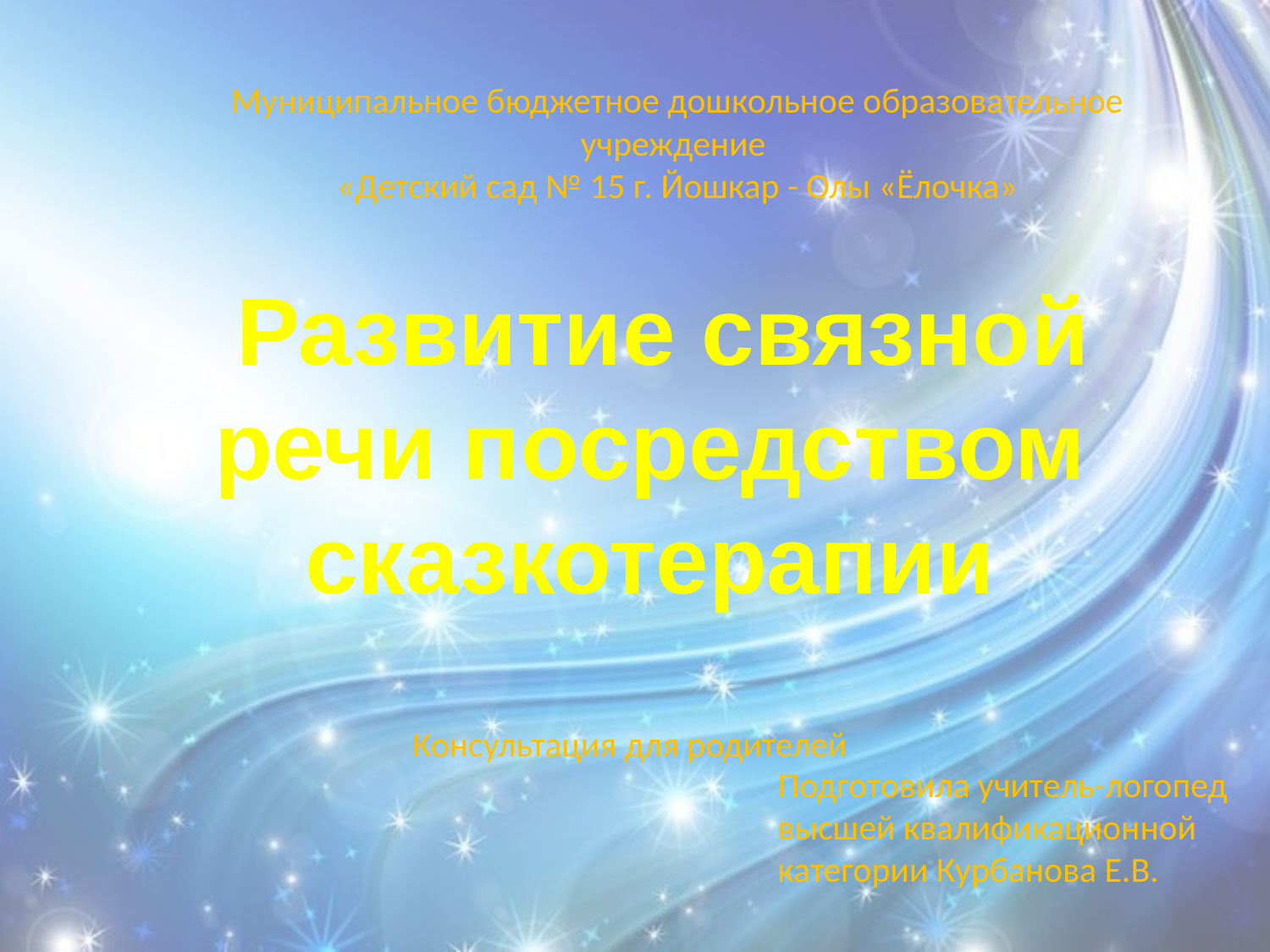

Муниципальное бюджетное дошкольное образовательное учреждение
«Детский сад № 15 г. Йошкар - Олы «Ёлочка»
# Развитие связной речи посредством сказкотерапии
Консультация для родителей
Подготовила учитель-логопед высшей квалификационной категории Курбанова Е.В.